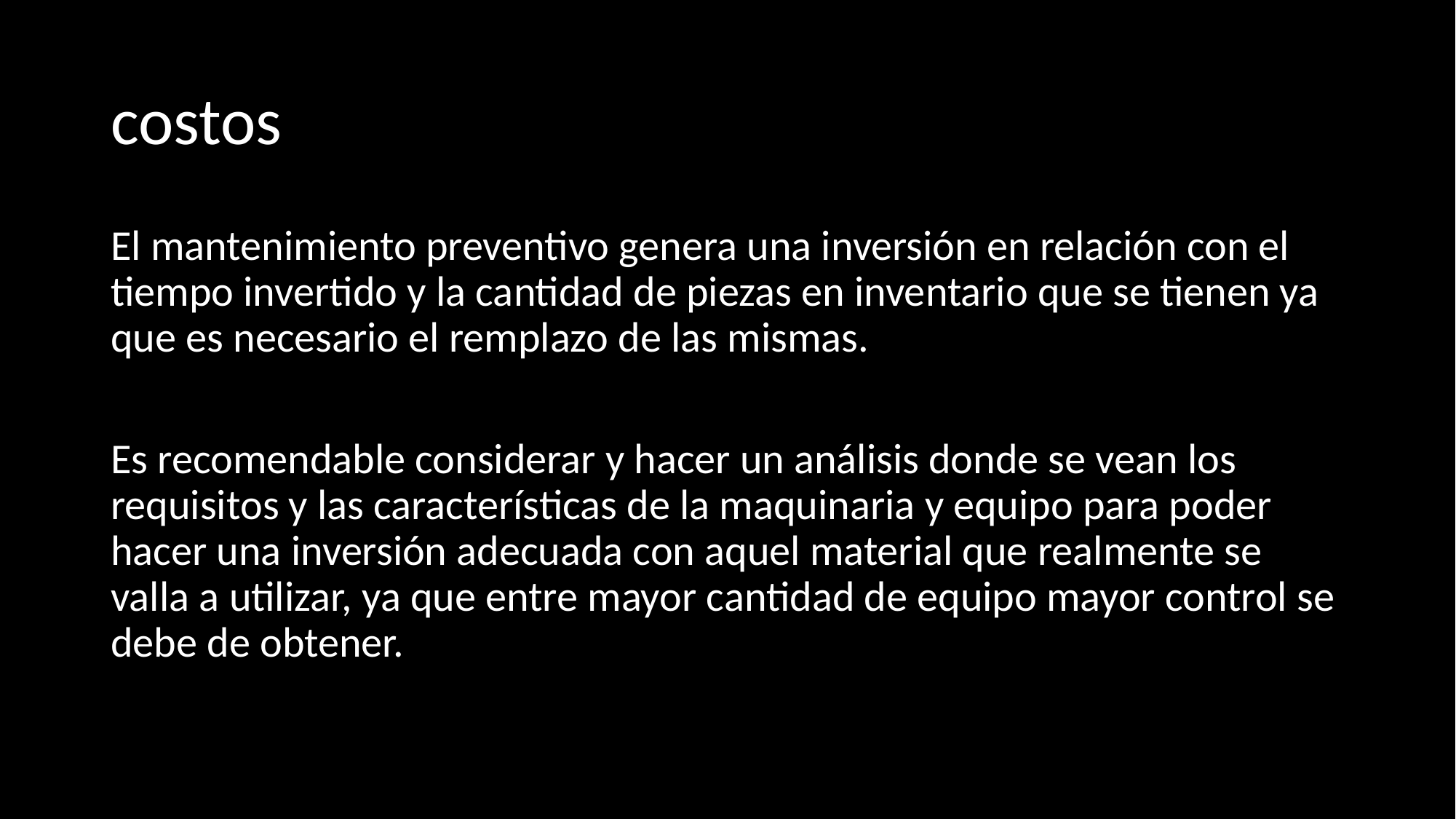

# costos
El mantenimiento preventivo genera una inversión en relación con el tiempo invertido y la cantidad de piezas en inventario que se tienen ya que es necesario el remplazo de las mismas.

Es recomendable considerar y hacer un análisis donde se vean los requisitos y las características de la maquinaria y equipo para poder hacer una inversión adecuada con aquel material que realmente se valla a utilizar, ya que entre mayor cantidad de equipo mayor control se debe de obtener.